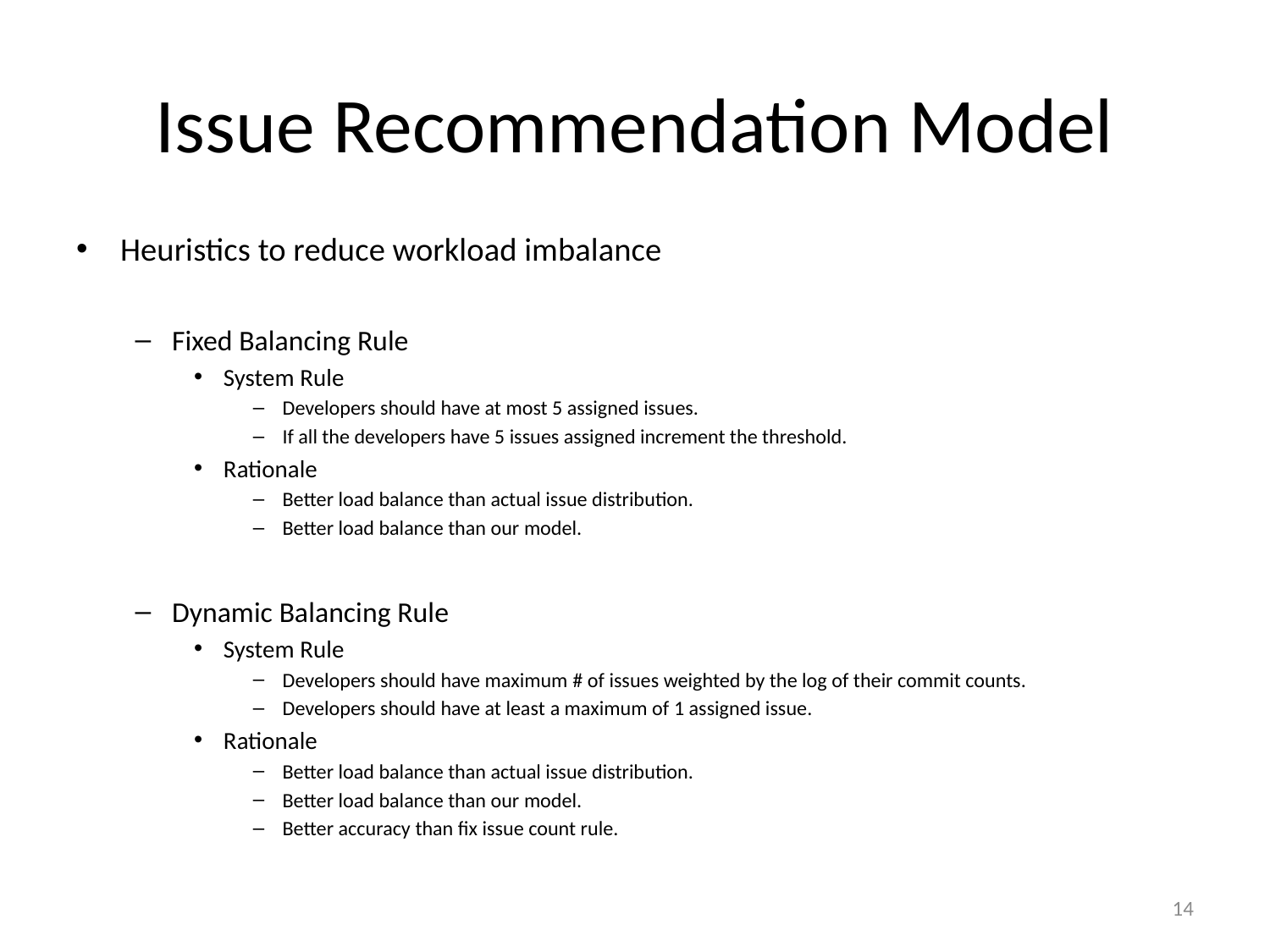

Issue Recommendation Model
Heuristics to reduce workload imbalance

Fixed Balancing Rule
System Rule
Developers should have at most 5 assigned issues.
If all the developers have 5 issues assigned increment the threshold.
Rationale
Better load balance than actual issue distribution.
Better load balance than our model.

Dynamic Balancing Rule
System Rule
Developers should have maximum # of issues weighted by the log of their commit counts.
Developers should have at least a maximum of 1 assigned issue.
Rationale
Better load balance than actual issue distribution.
Better load balance than our model.
Better accuracy than fix issue count rule.

14